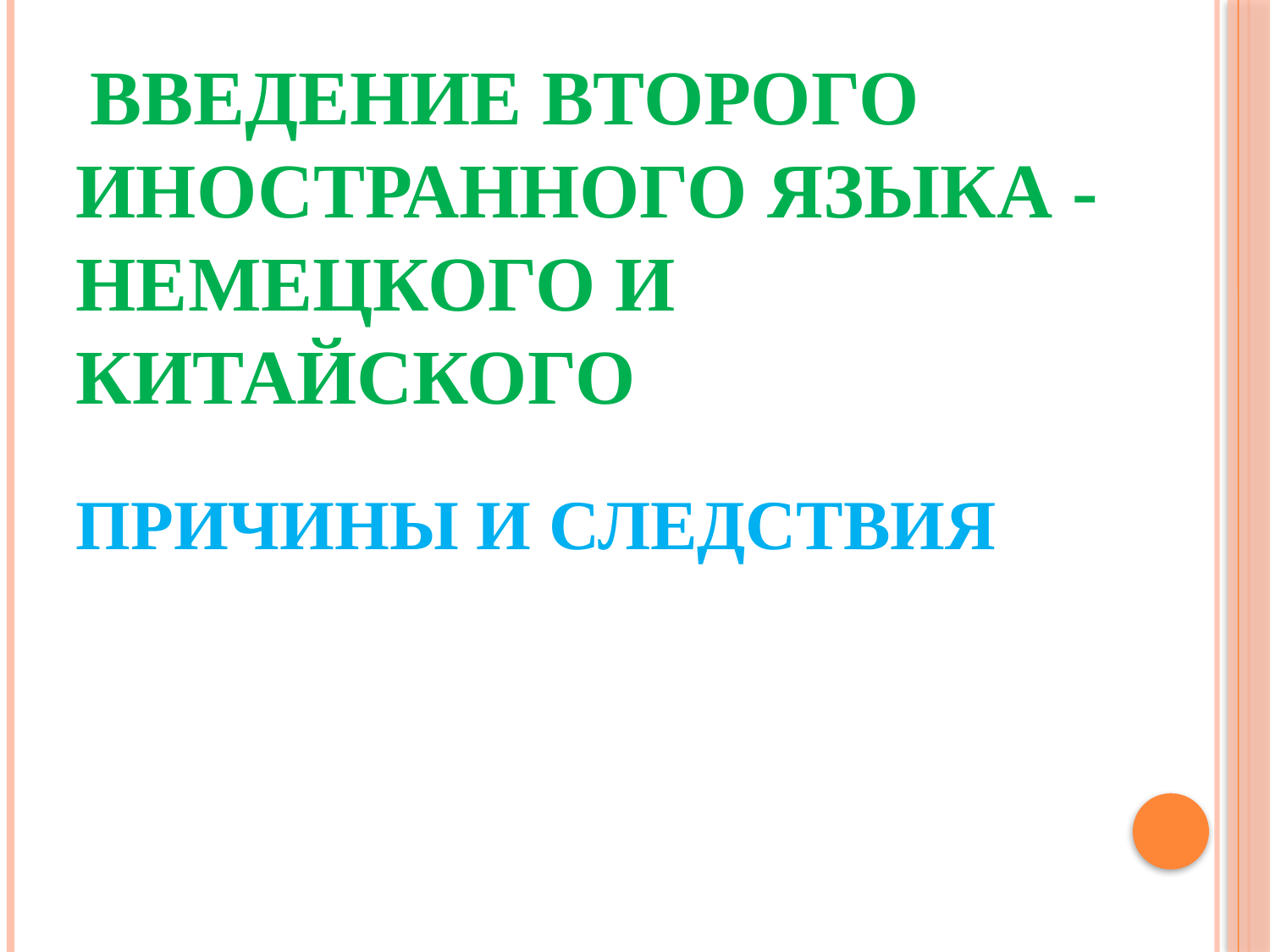

# Введение второго иностранного языка - немецкого и китайского причины и следствия